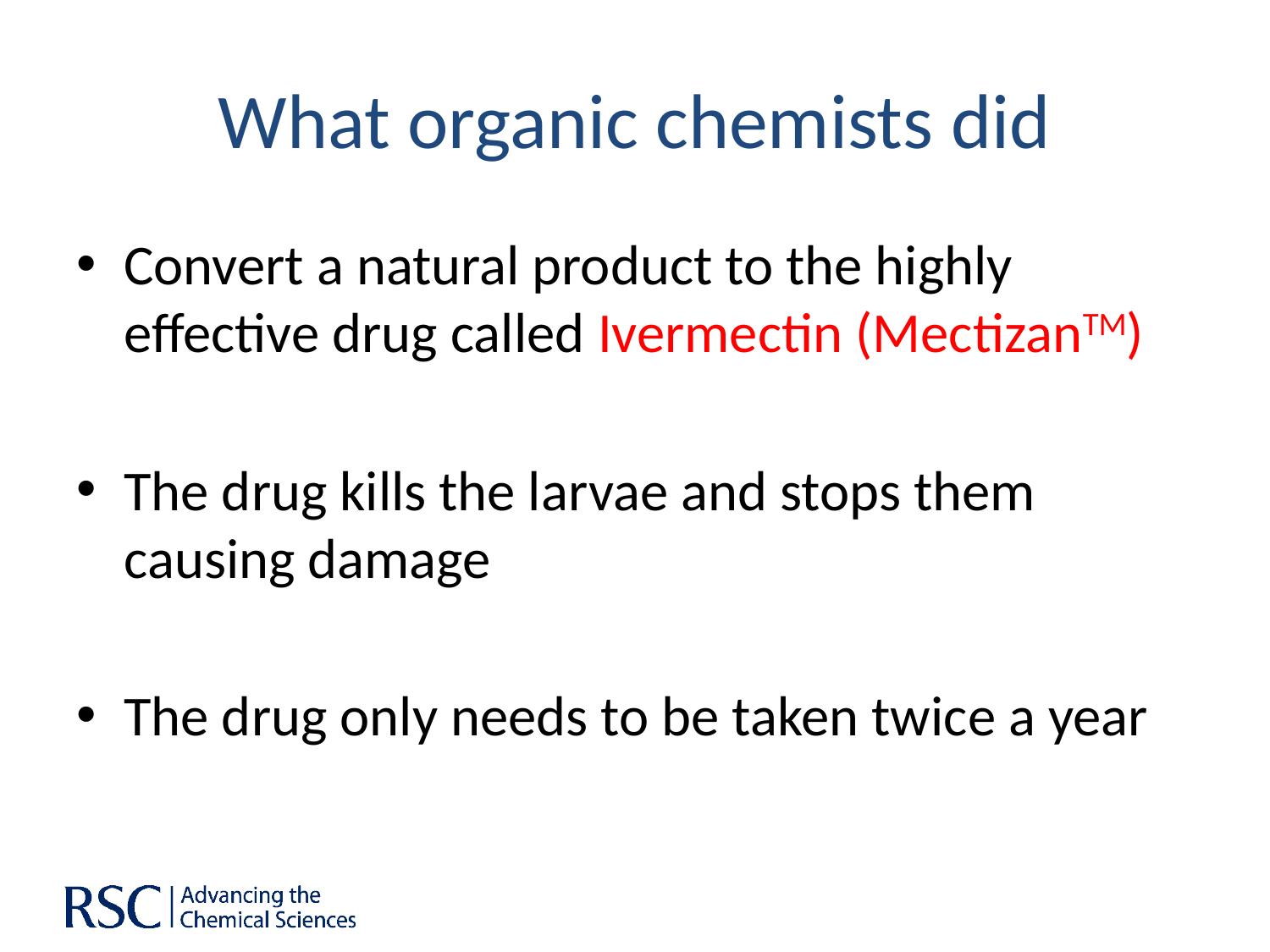

# What organic chemists did
Convert a natural product to the highly effective drug called Ivermectin (MectizanTM)

The drug kills the larvae and stops them causing damage

The drug only needs to be taken twice a year